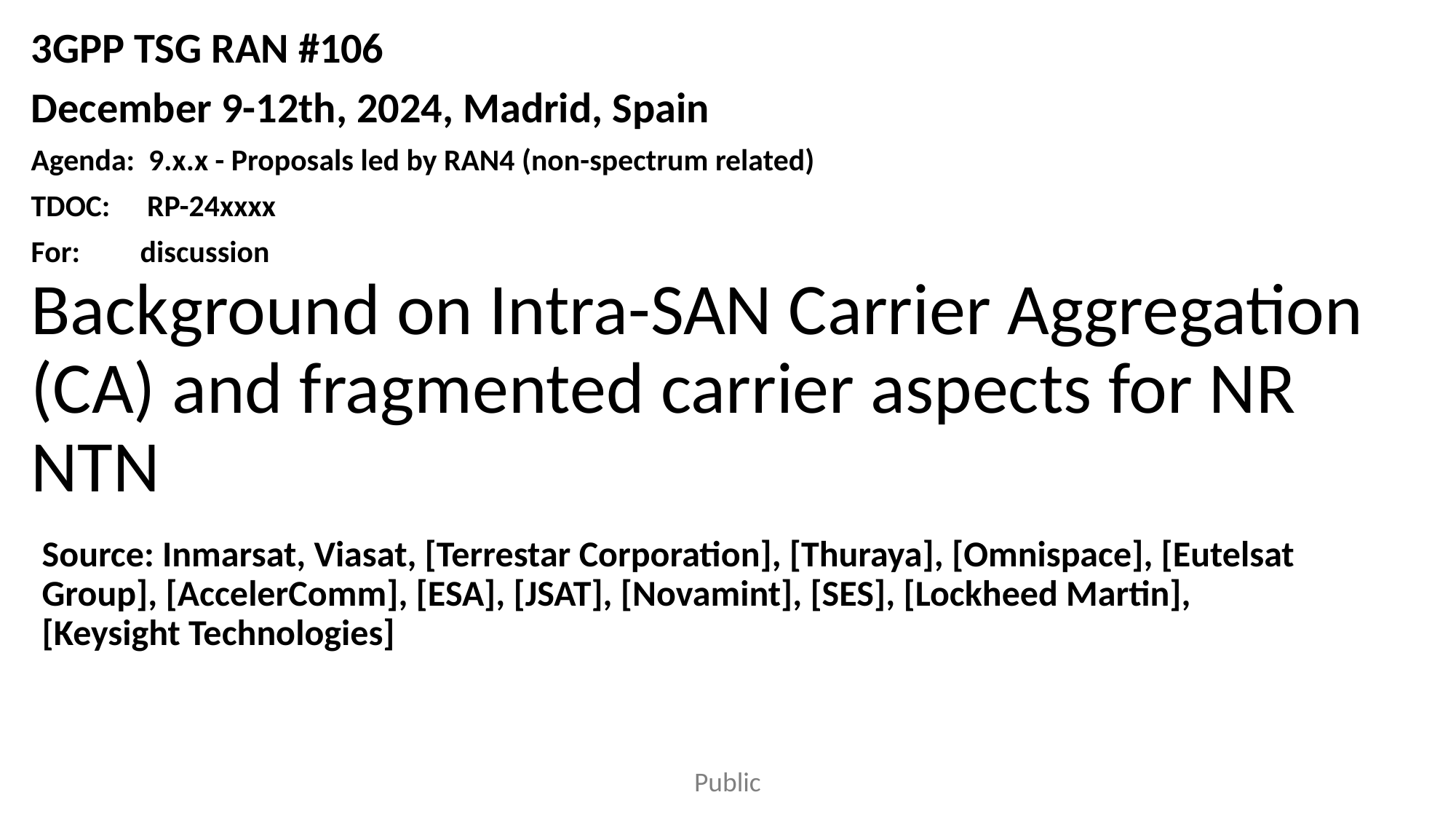

3GPP TSG RAN #106
December 9-12th, 2024, Madrid, Spain
Agenda:  9.x.x - Proposals led by RAN4 (non-spectrum related)
TDOC:	 RP-24xxxx
For:	discussion
# Background on Intra-SAN Carrier Aggregation (CA) and fragmented carrier aspects for NR NTN
Source: Inmarsat, Viasat, [Terrestar Corporation], [Thuraya], [Omnispace], [Eutelsat Group], [AccelerComm], [ESA], [JSAT], [Novamint], [SES], [Lockheed Martin], [Keysight Technologies]
Public